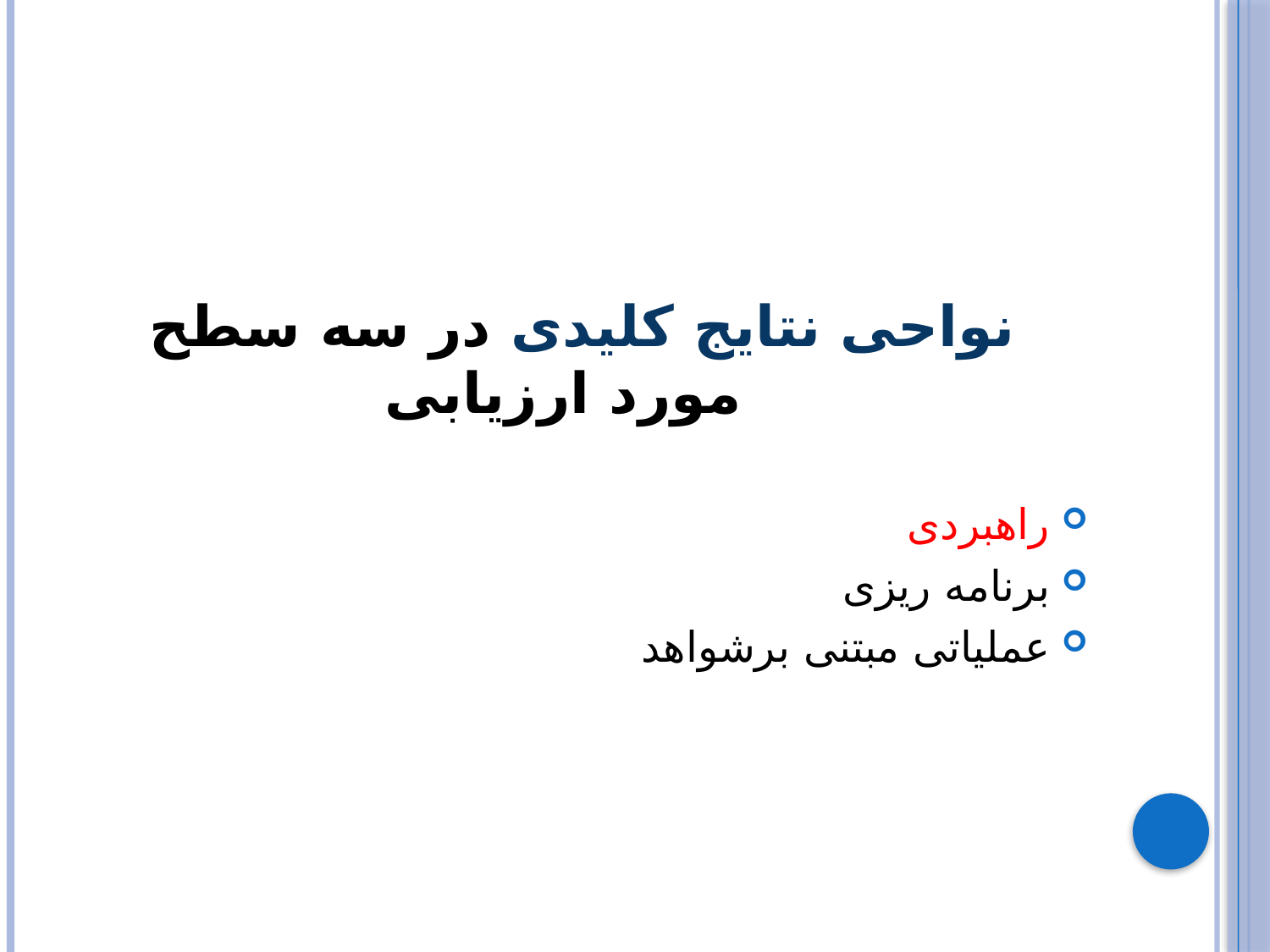

نواحی نتایج کلیدی در سه سطح مورد ارزیابی

راهبردی
برنامه ریزی
عملیاتی مبتنی برشواهد